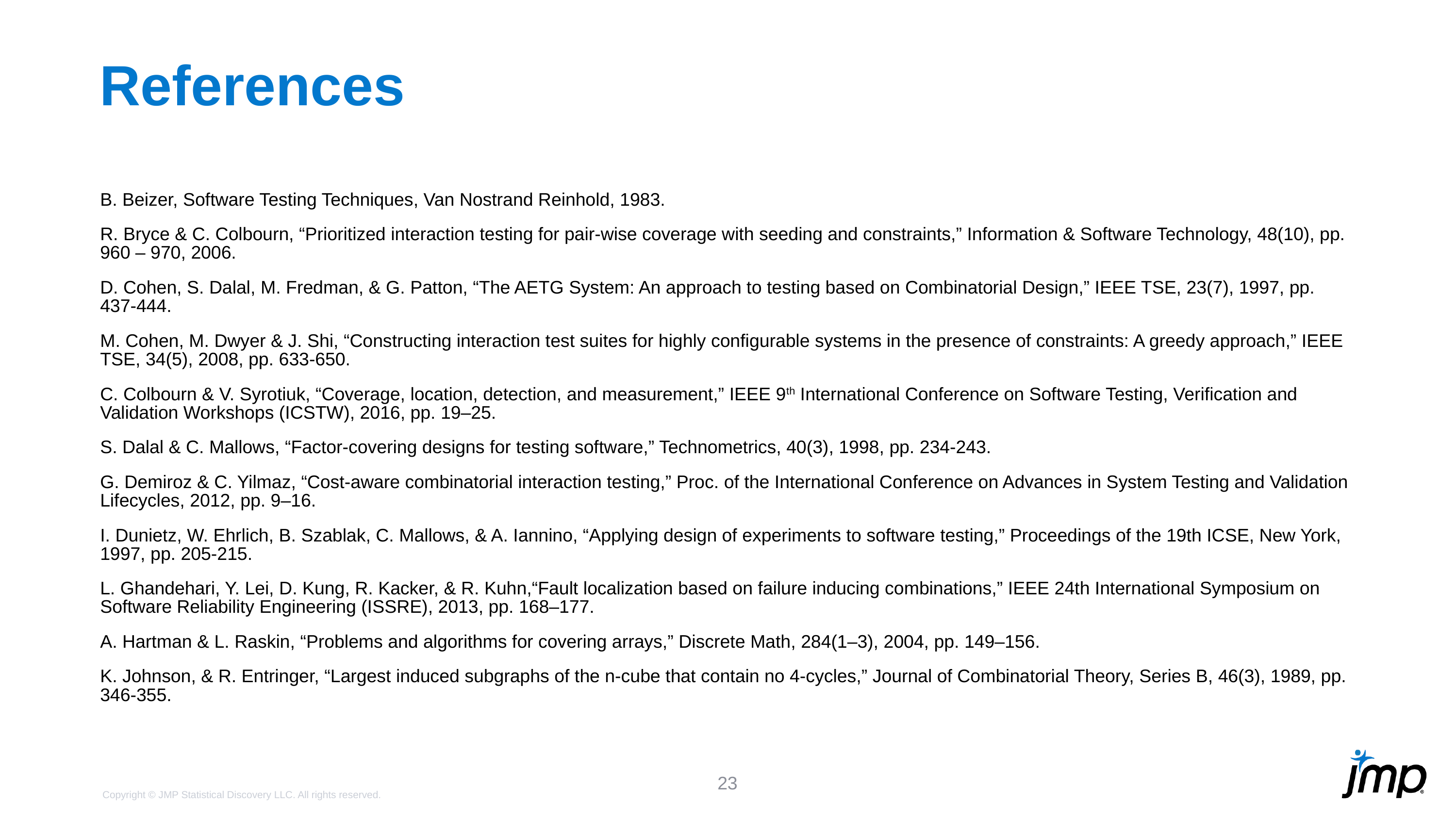

# References
B. Beizer, Software Testing Techniques, Van Nostrand Reinhold, 1983.
R. Bryce & C. Colbourn, “Prioritized interaction testing for pair-wise coverage with seeding and constraints,” Information & Software Technology, 48(10), pp. 960 – 970, 2006.
D. Cohen, S. Dalal, M. Fredman, & G. Patton, “The AETG System: An approach to testing based on Combinatorial Design,” IEEE TSE, 23(7), 1997, pp. 437-444.
M. Cohen, M. Dwyer & J. Shi, “Constructing interaction test suites for highly configurable systems in the presence of constraints: A greedy approach,” IEEE TSE, 34(5), 2008, pp. 633-650.
C. Colbourn & V. Syrotiuk, “Coverage, location, detection, and measurement,” IEEE 9th International Conference on Software Testing, Verification and Validation Workshops (ICSTW), 2016, pp. 19–25.
S. Dalal & C. Mallows, “Factor-covering designs for testing software,” Technometrics, 40(3), 1998, pp. 234-243.
G. Demiroz & C. Yilmaz, “Cost-aware combinatorial interaction testing,” Proc. of the International Conference on Advances in System Testing and Validation Lifecycles, 2012, pp. 9–16.
I. Dunietz, W. Ehrlich, B. Szablak, C. Mallows, & A. Iannino, “Applying design of experiments to software testing,” Proceedings of the 19th ICSE, New York, 1997, pp. 205-215.
L. Ghandehari, Y. Lei, D. Kung, R. Kacker, & R. Kuhn,“Fault localization based on failure inducing combinations,” IEEE 24th International Symposium on Software Reliability Engineering (ISSRE), 2013, pp. 168–177.
A. Hartman & L. Raskin, “Problems and algorithms for covering arrays,” Discrete Math, 284(1–3), 2004, pp. 149–156.
K. Johnson, & R. Entringer, “Largest induced subgraphs of the n-cube that contain no 4-cycles,” Journal of Combinatorial Theory, Series B, 46(3), 1989, pp. 346-355.

23